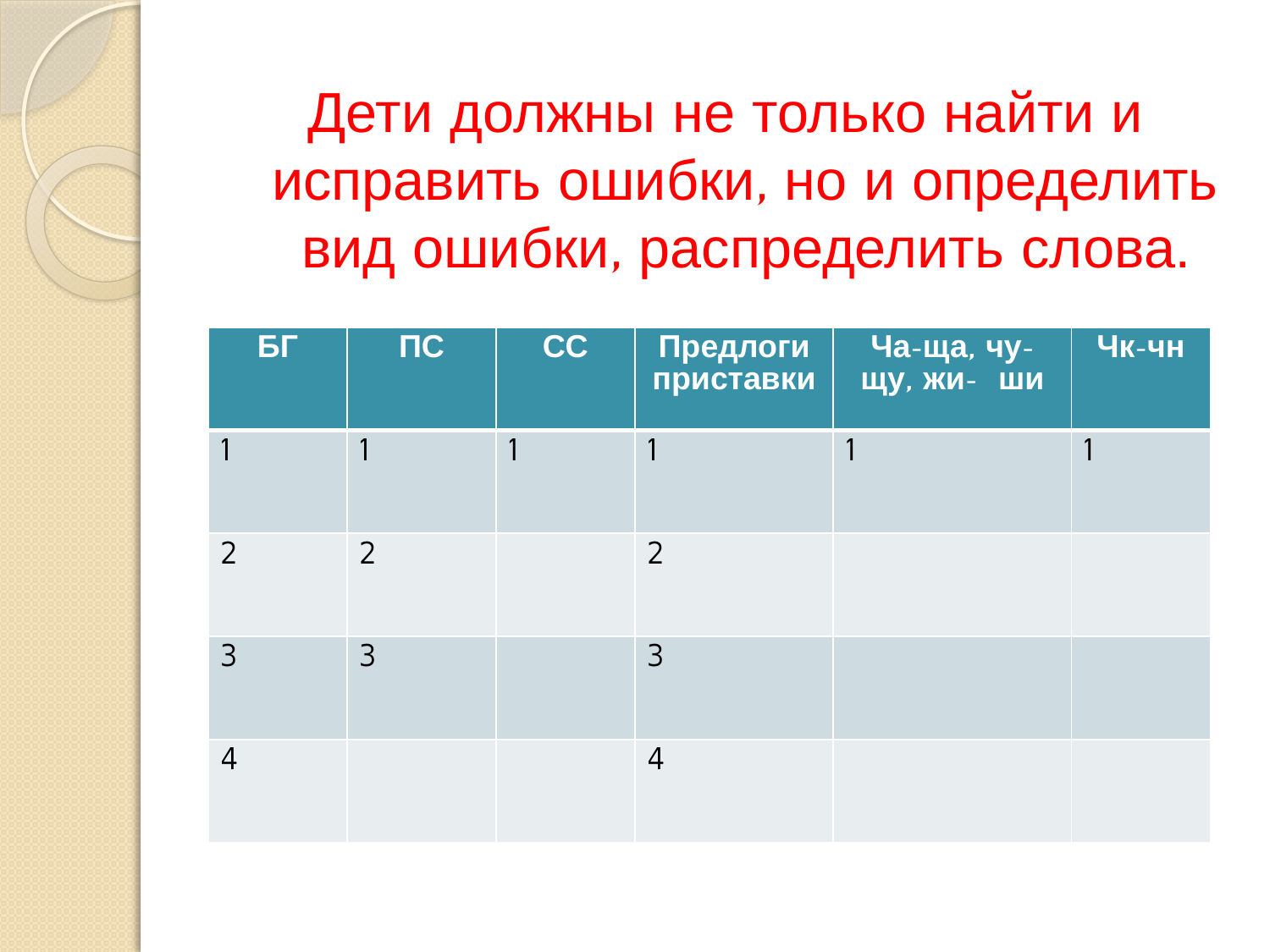

Дети должны не только найти и исправить ошибки, но и определить вид ошибки, распределить слова.

| БГ | ПС | СС | Предлоги приставки | Ча-ща, чу-щу, жи- ши | Чк-чн |
| --- | --- | --- | --- | --- | --- |
| 1 | 1 | 1 | 1 | 1 | 1 |
| 2 | 2 |  | 2 |  |  |
| 3 | 3 |  | 3 |  |  |
| 4 |  |  | 4 |  |  |